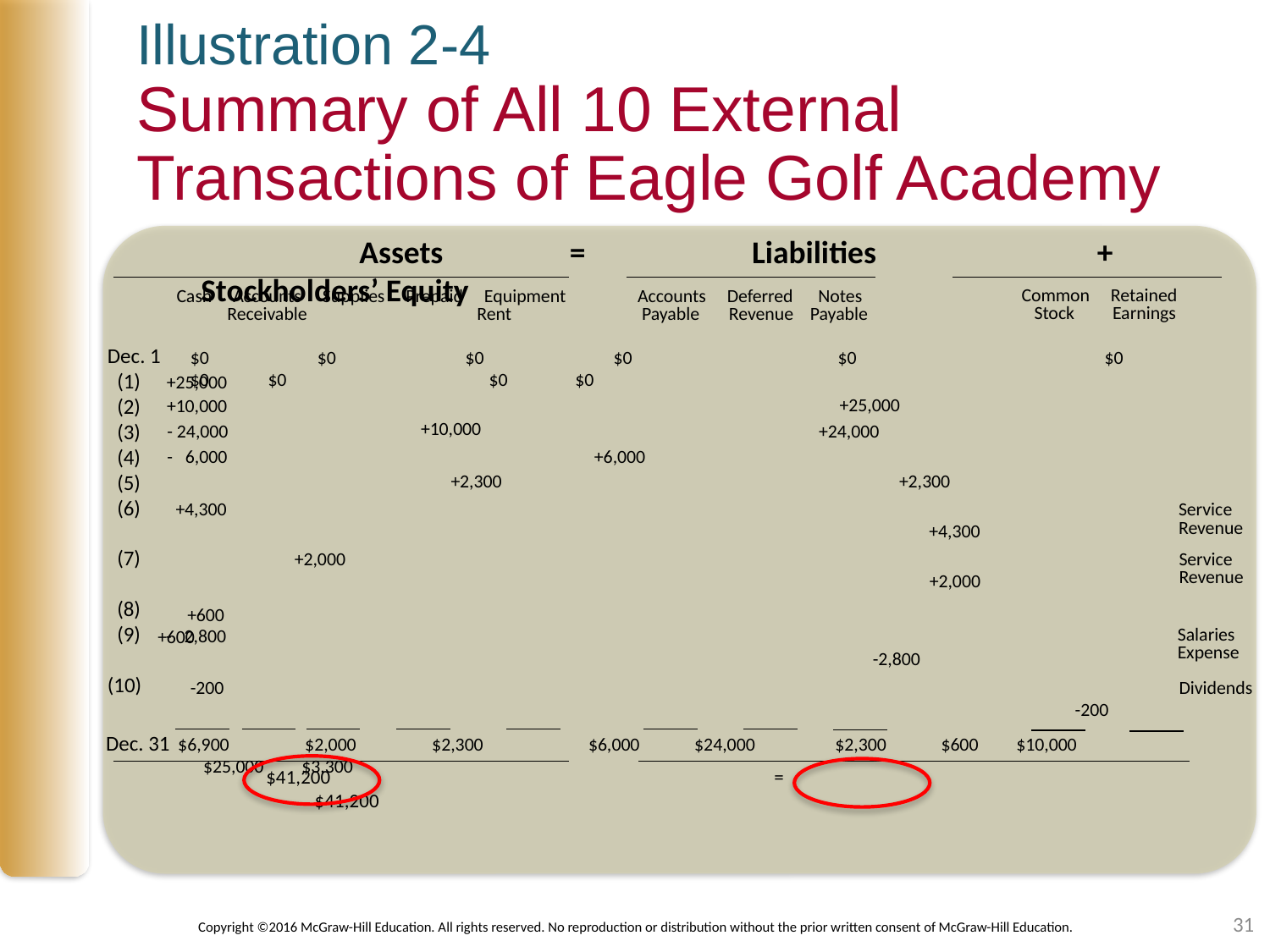

Illustration 2-4
Summary of All 10 External Transactions of Eagle Golf Academy

                      Assets	                =	      Liabilities	    	 +     Stockholders’ Equity
Common     Retained
   Stock         Earnings
Cash     Accounts     Supplies     Prepaid     Equipment
            Receivable	           Rent
Accounts     Deferred      Notes
 Payable       Revenue    Payable
Dec. 1
  (1)
  (2)
  (3)
  (4)
  (5)
  (6)

  (7)

  (8)
  (9)

(10)
$0	$0	     $0	          $0		   $0		      $0                 $0              $0                                                $0                $0
+25,000													         +25,000
+10,000										+10,000
- 24,000					    +24,000
-   6,000			           +6,000
		       +2,300			                       +2,300
  +4,300			                       											+4,300
Service
Revenue
	+2,000		                       											+2,000
Service
Revenue
       +600			           					+600
-   2,800		                       											                 -2,800
Salaries
Expense
      -200															     -200
Dividends
Dec. 31

$6,900	$2,000	$2,300	       $6,000             $24,000                   $2,300             $600         $10,000                                   $25,000         $3,300

$41,200				=		                         $41,200

31
Copyright ©2016 McGraw-Hill Education. All rights reserved. No reproduction or distribution without the prior written consent of McGraw-Hill Education.